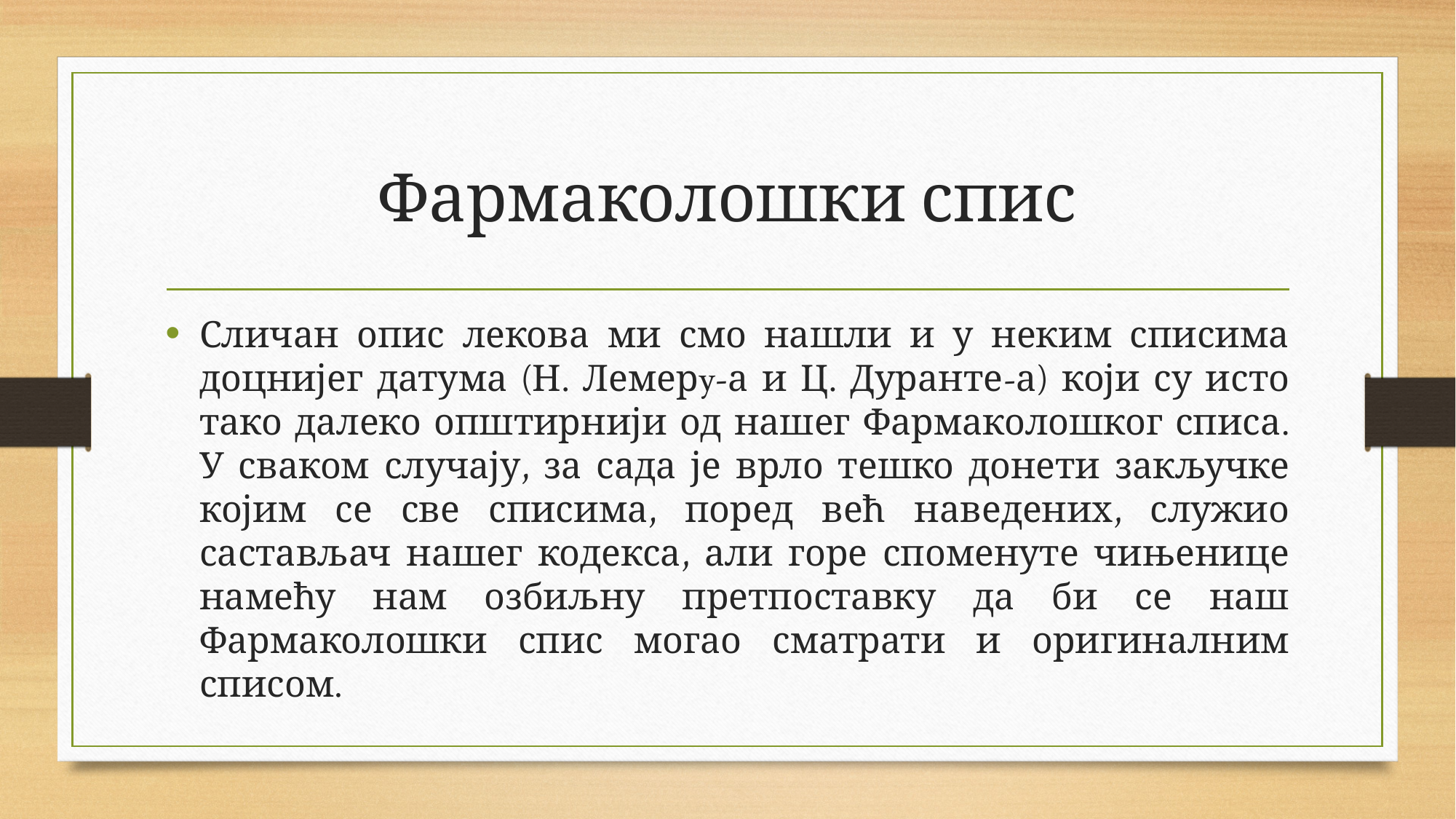

# Фармаколошки спис
Сличан опис лекова ми смо нашли и у неким списима доцнијег датума (Н. Лемерy-а и Ц. Дуранте-а) који су исто тако далеко општирнији од нашег Фармаколошког списа. У сваком случају, за сада је врло тешко донети закључке којим се све списима, поред већ наведених, служио састављач нашег кодекса, али горе споменуте чињенице намећу нам озбиљну претпоставку да би се наш Фармаколошки спис могао сматрати и оригиналним списом.